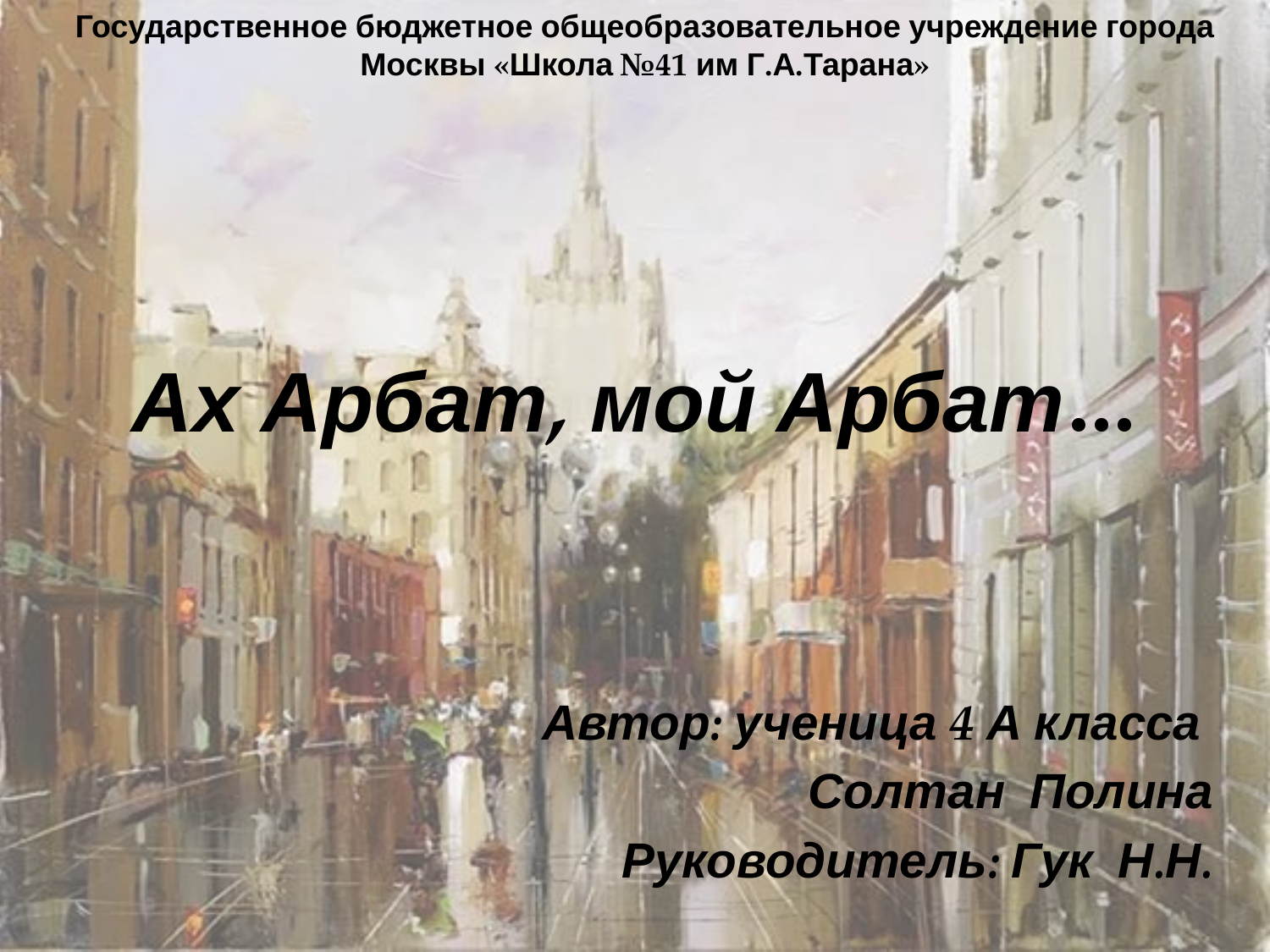

Государственное бюджетное общеобразовательное учреждение города Москвы «Школа №41 им Г.А.Тарана»
# Ах Арбат, мой Арбат…
Автор: ученица 4 А класса
             Солтан  Полина
Руководитель: Гук  Н.Н.